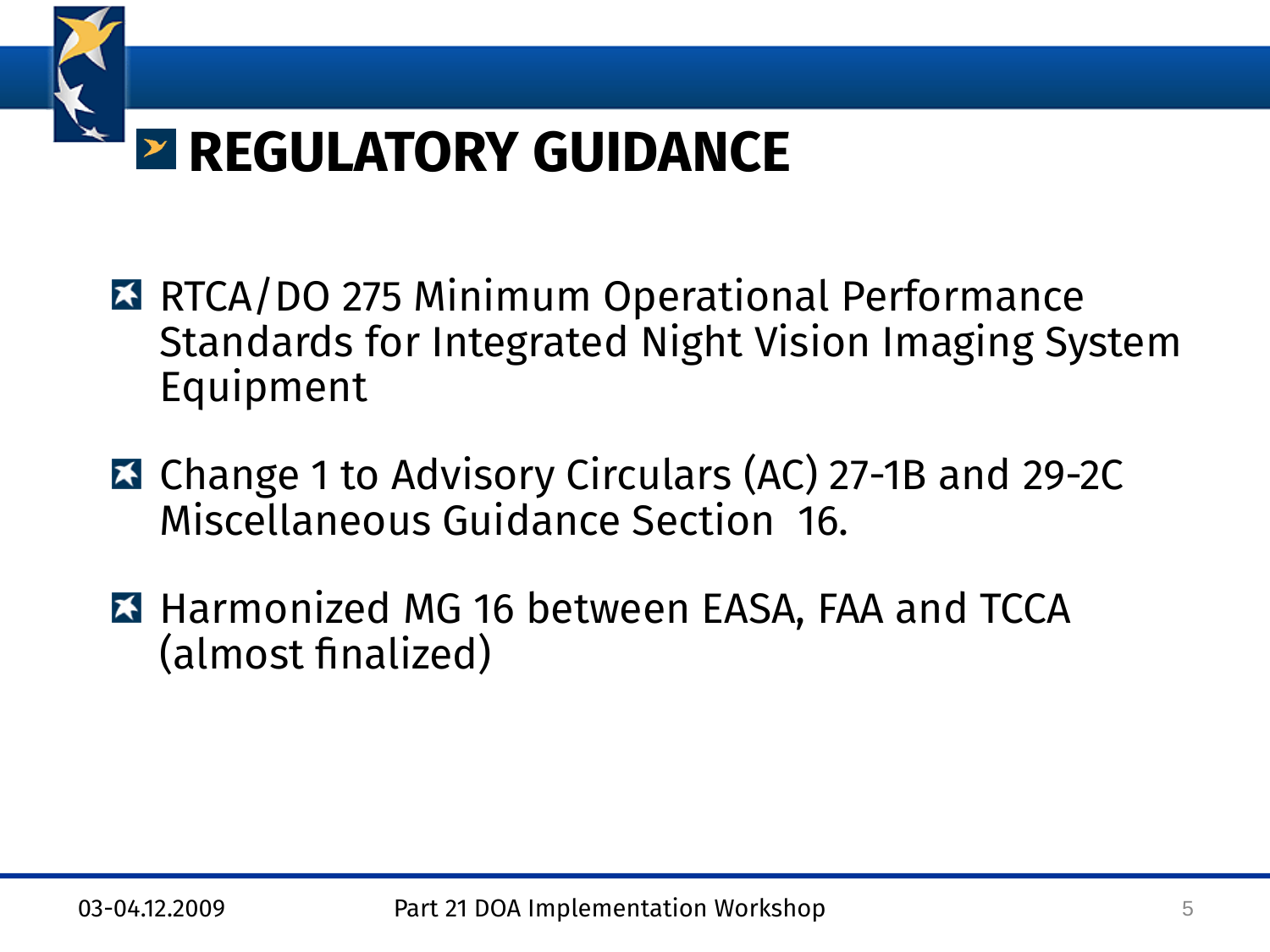

REGULATORY GUIDANCE
RTCA/DO 275 Minimum Operational Performance Standards for Integrated Night Vision Imaging System Equipment
Change 1 to Advisory Circulars (AC) 27-1B and 29-2C Miscellaneous Guidance Section  16.
Harmonized MG 16 between EASA, FAA and TCCA (almost finalized)

5
03-04.12.2009
Part 21 DOA Implementation Workshop